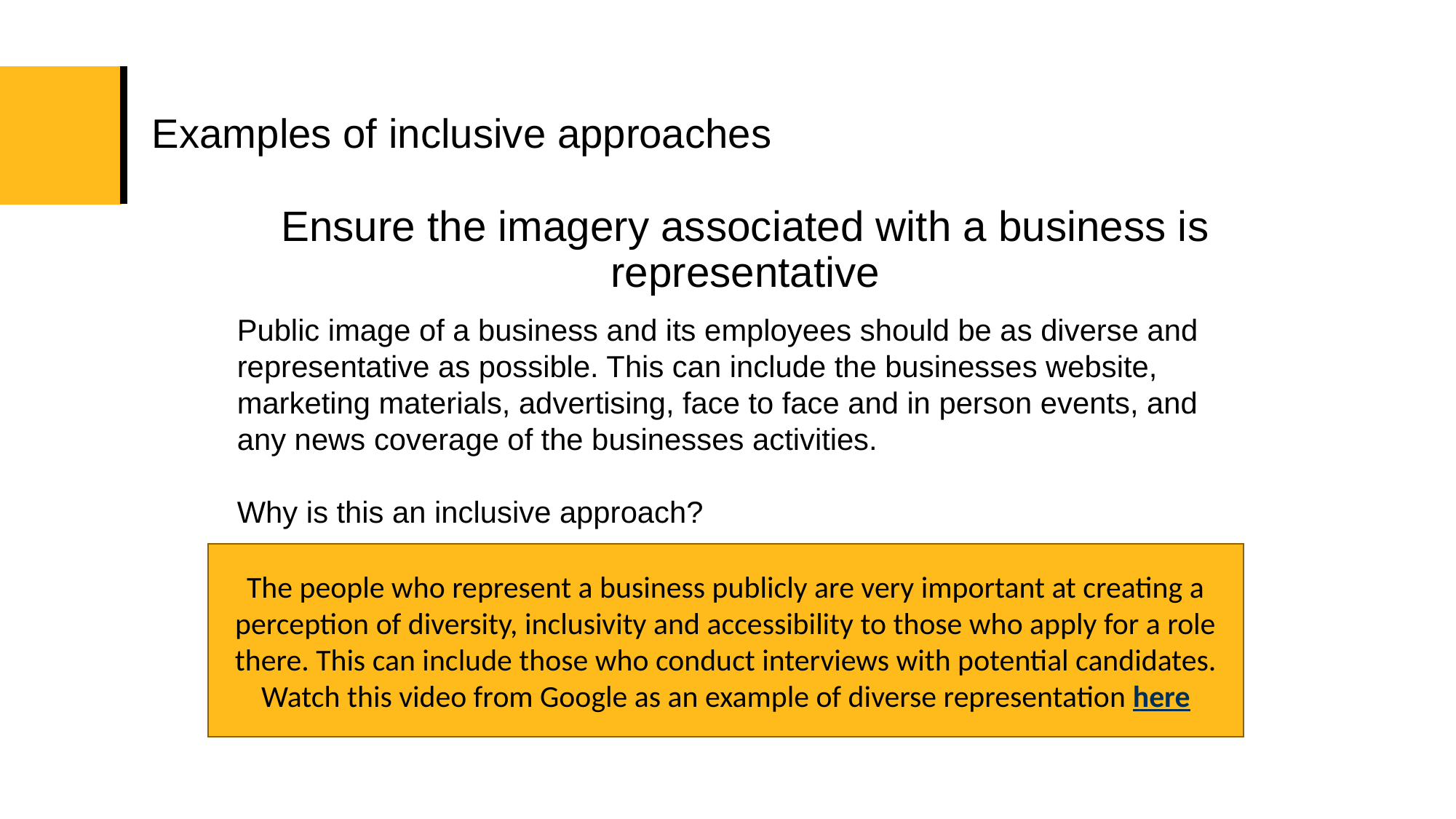

# Examples of inclusive approaches
Ensure the imagery associated with a business is representative
Public image of a business and its employees should be as diverse and representative as possible. This can include the businesses website, marketing materials, advertising, face to face and in person events, and any news coverage of the businesses activities.
Why is this an inclusive approach?

The people who represent a business publicly are very important at creating a perception of diversity, inclusivity and accessibility to those who apply for a role there. This can include those who conduct interviews with potential candidates. Watch this video from Google as an example of diverse representation here